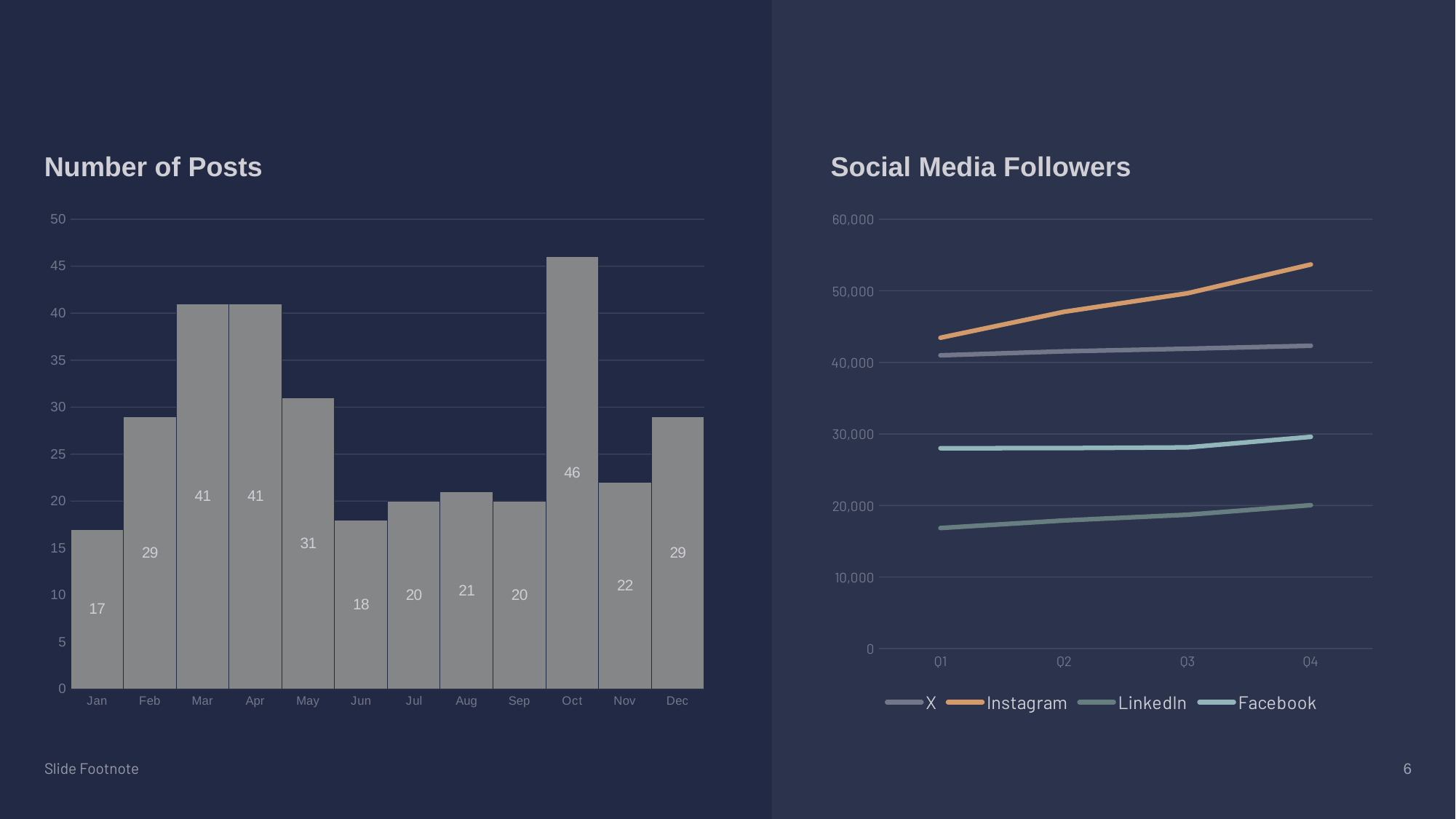

#
Number of Posts
Social Media Followers

### Chart

| Category | DMT SM Accounts |
|---|---|
| Jan | 17.0 |
| Feb | 29.0 |
| Mar | 41.0 |
| Apr | 41.0 |
| May | 31.0 |
| Jun | 18.0 |
| Jul | 20.0 |
| Aug | 21.0 |
| Sep | 20.0 |
| Oct | 46.0 |
| Nov | 22.0 |
| Dec | 29.0 |

### Chart

| Category | X | Instagram | LinkedIn | Facebook |
|---|---|---|---|---|
| Q1 | 40980.0 | 43440.0 | 16840.0 | 28000.0 |
| Q2 | 41540.0 | 47060.0 | 17900.0 | 28020.0 |
| Q3 | 41910.0 | 49650.0 | 18700.0 | 28120.0 |
| Q4 | 42320.0 | 53680.0 | 20040.0 | 29590.0 |
Slide Footnote